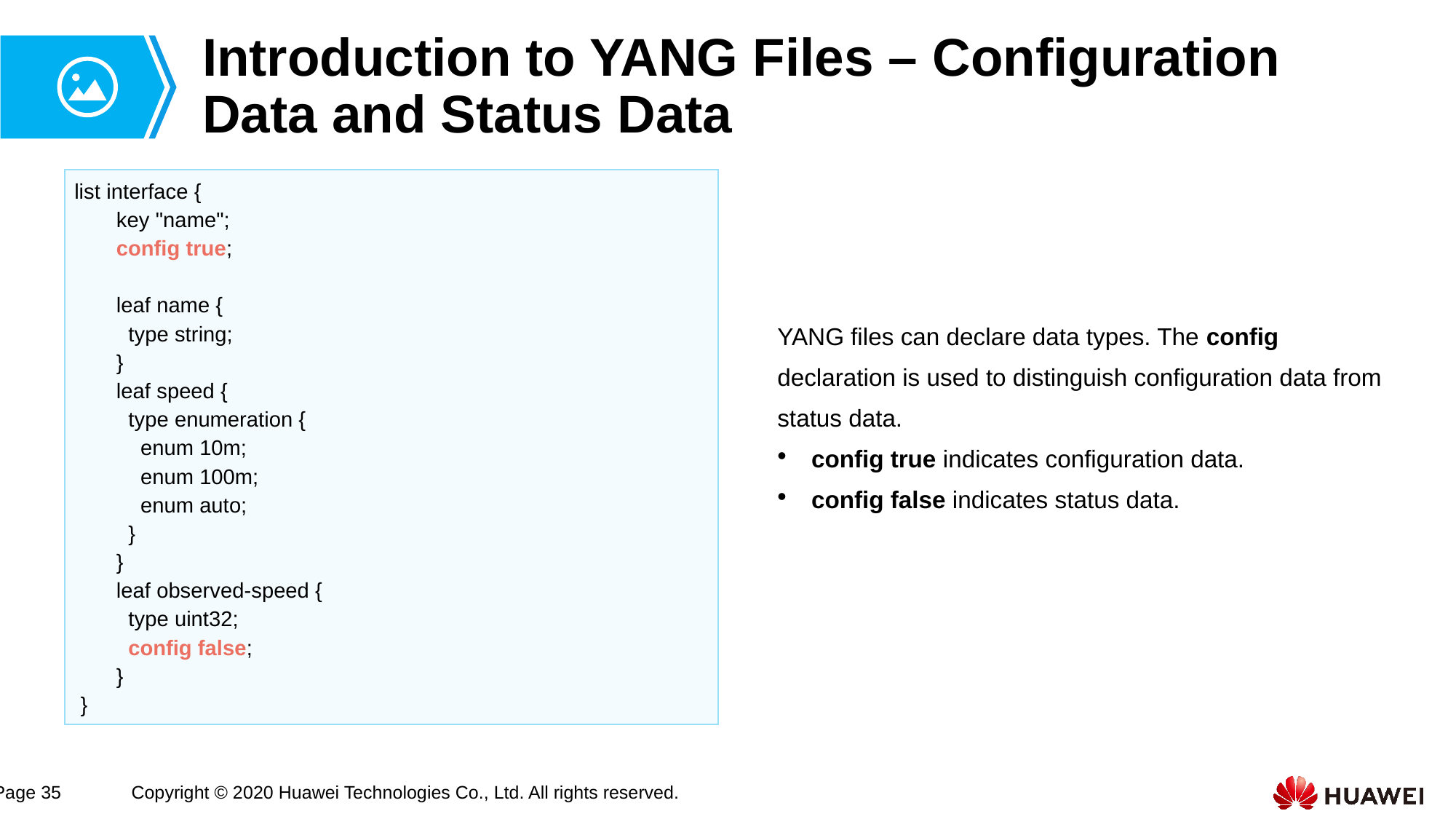

# Introduction to YANG Files – Configuration Data and Status Data
list interface {
       key "name";
       config true;

       leaf name {
         type string;
       }
       leaf speed {
         type enumeration {
           enum 10m;
           enum 100m;
           enum auto;
         }
       }
       leaf observed-speed {
         type uint32;
         config false;
       }
 }

YANG files can declare data types. The config declaration is used to distinguish configuration data from status data.
config true indicates configuration data.
config false indicates status data.